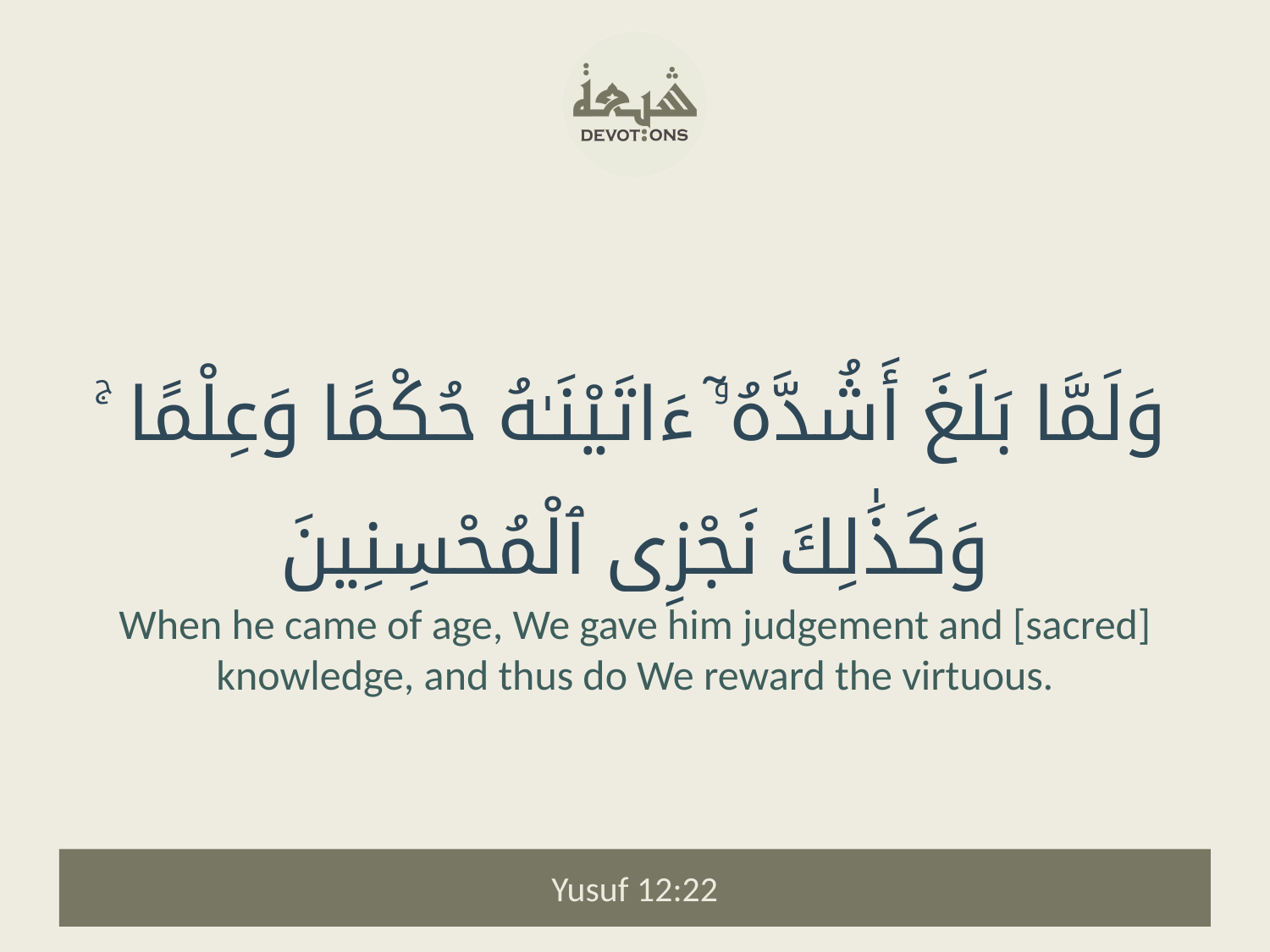

وَلَمَّا بَلَغَ أَشُدَّهُۥٓ ءَاتَيْنَـٰهُ حُكْمًا وَعِلْمًا ۚ وَكَذَٰلِكَ نَجْزِى ٱلْمُحْسِنِينَ
When he came of age, We gave him judgement and [sacred] knowledge, and thus do We reward the virtuous.
Yusuf 12:22